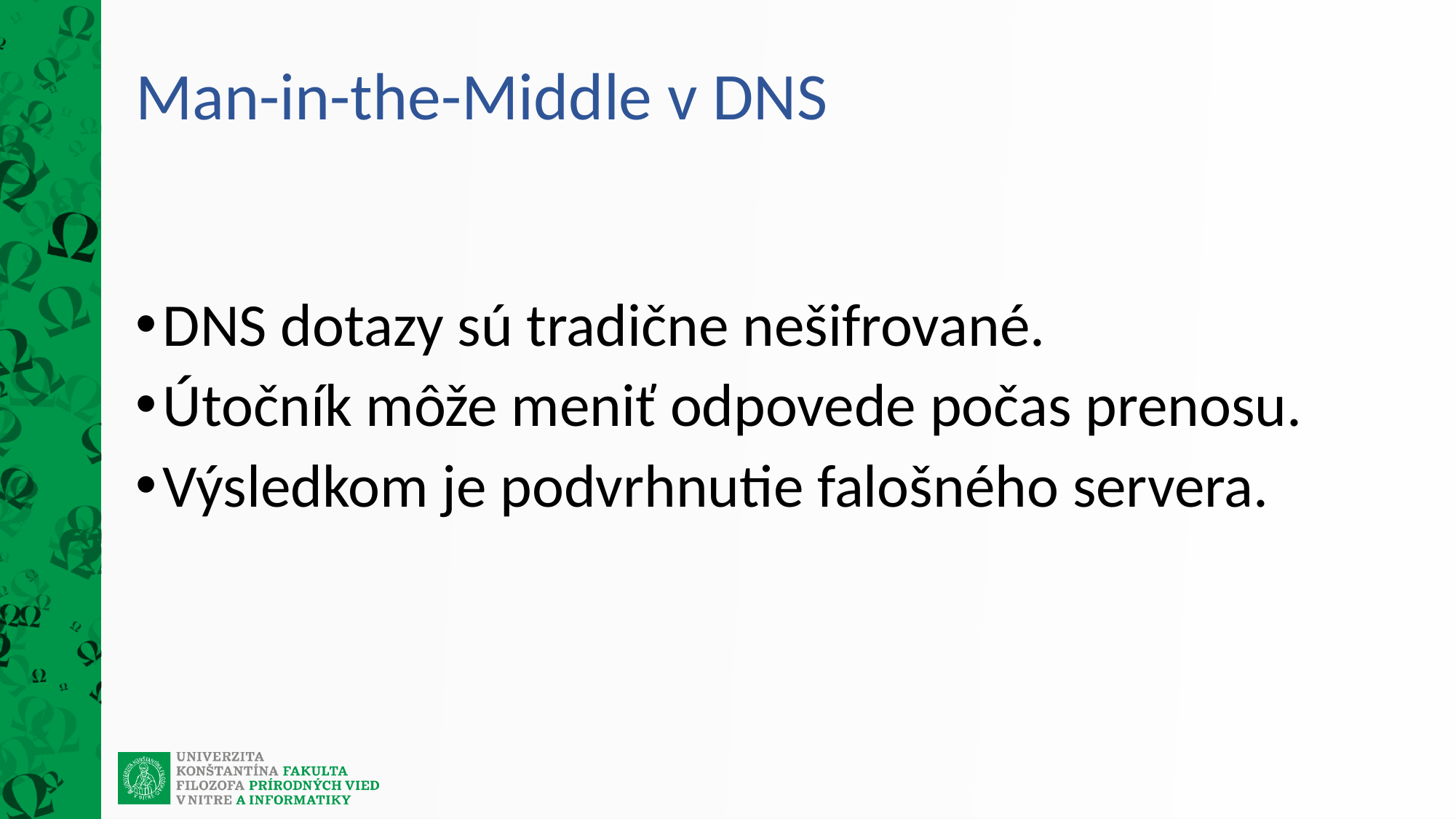

# Man-in-the-Middle v DNS

DNS dotazy sú tradične nešifrované.
Útočník môže meniť odpovede počas prenosu.
Výsledkom je podvrhnutie falošného servera.